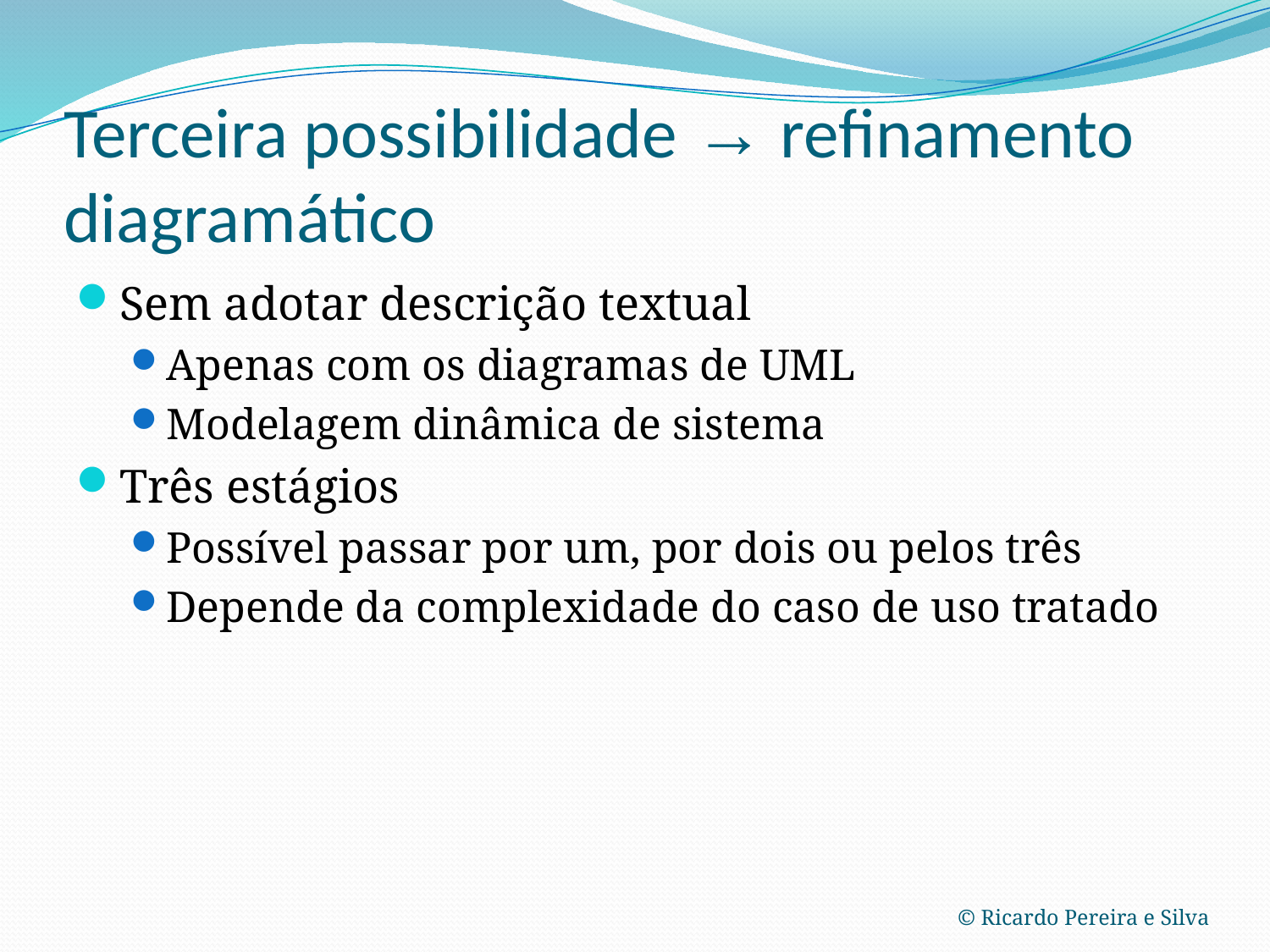

# Terceira possibilidade → refinamento diagramático
Sem adotar descrição textual
Apenas com os diagramas de UML
Modelagem dinâmica de sistema
Três estágios
Possível passar por um, por dois ou pelos três
Depende da complexidade do caso de uso tratado
© Ricardo Pereira e Silva